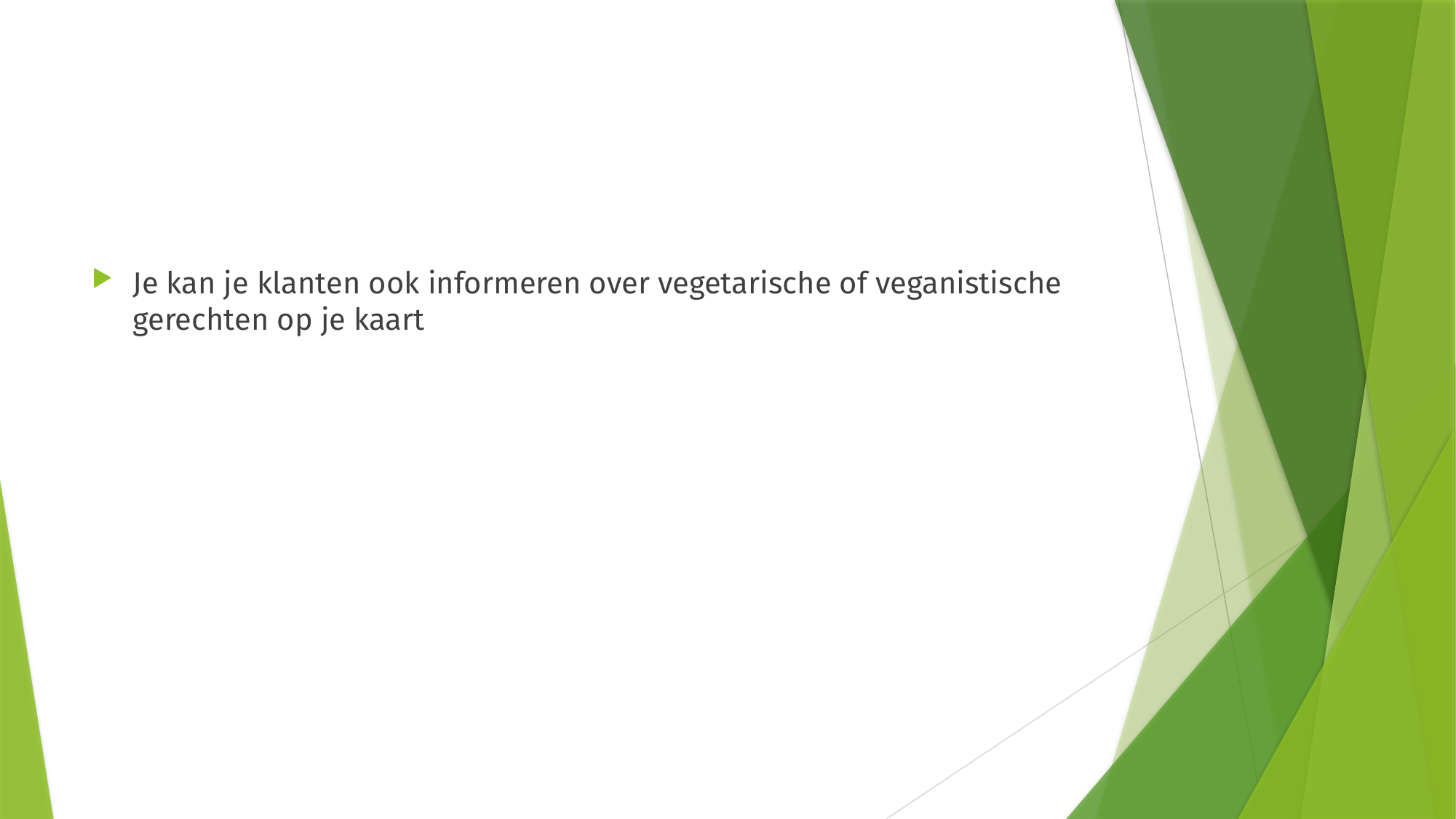

#
Je kan je klanten ook informeren over vegetarische of veganistische gerechten op je kaart